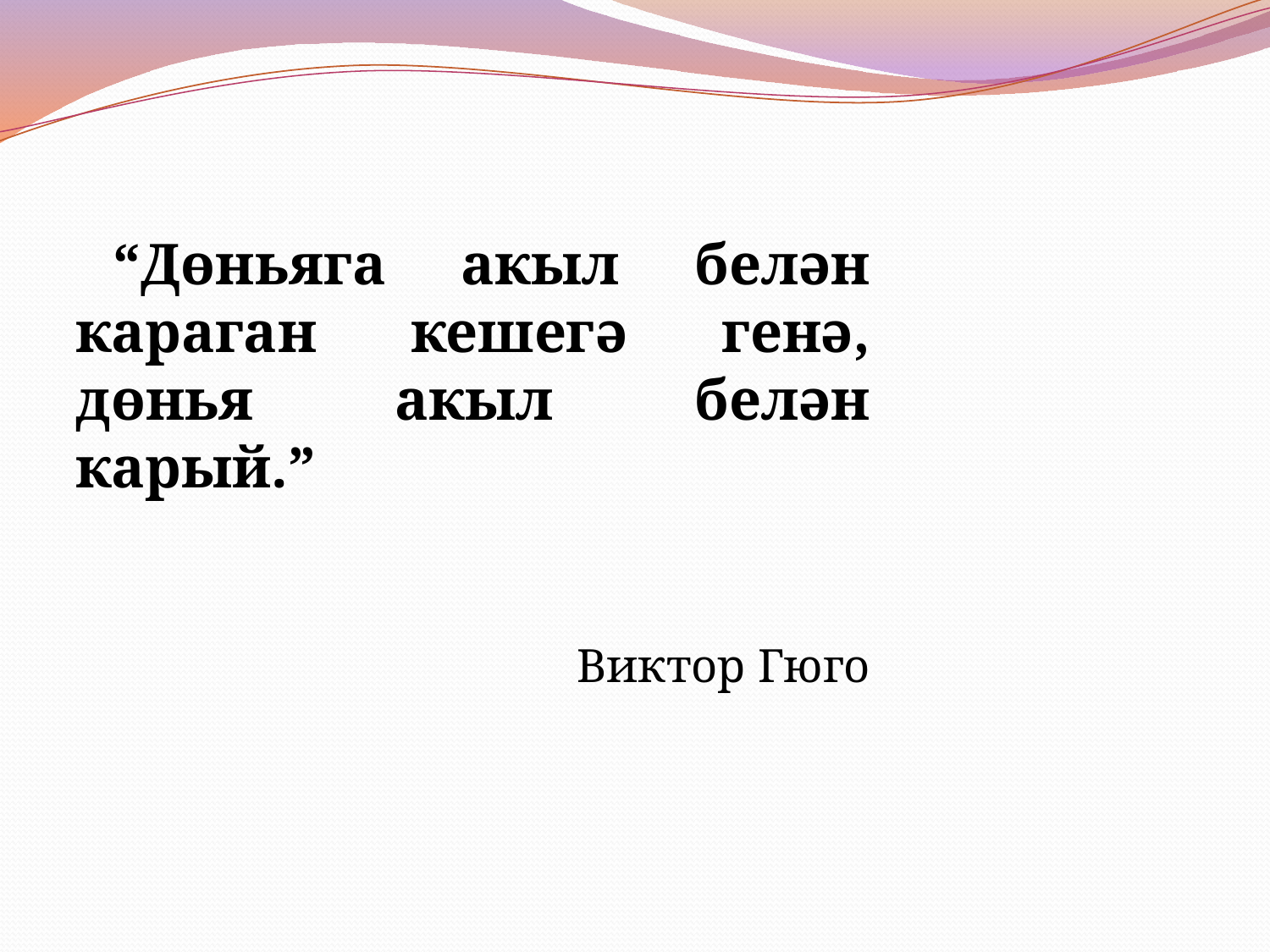

#
“Дөньяга акыл белән караган кешегә генә, дөнья акыл белән карый.”

Виктор Гюго